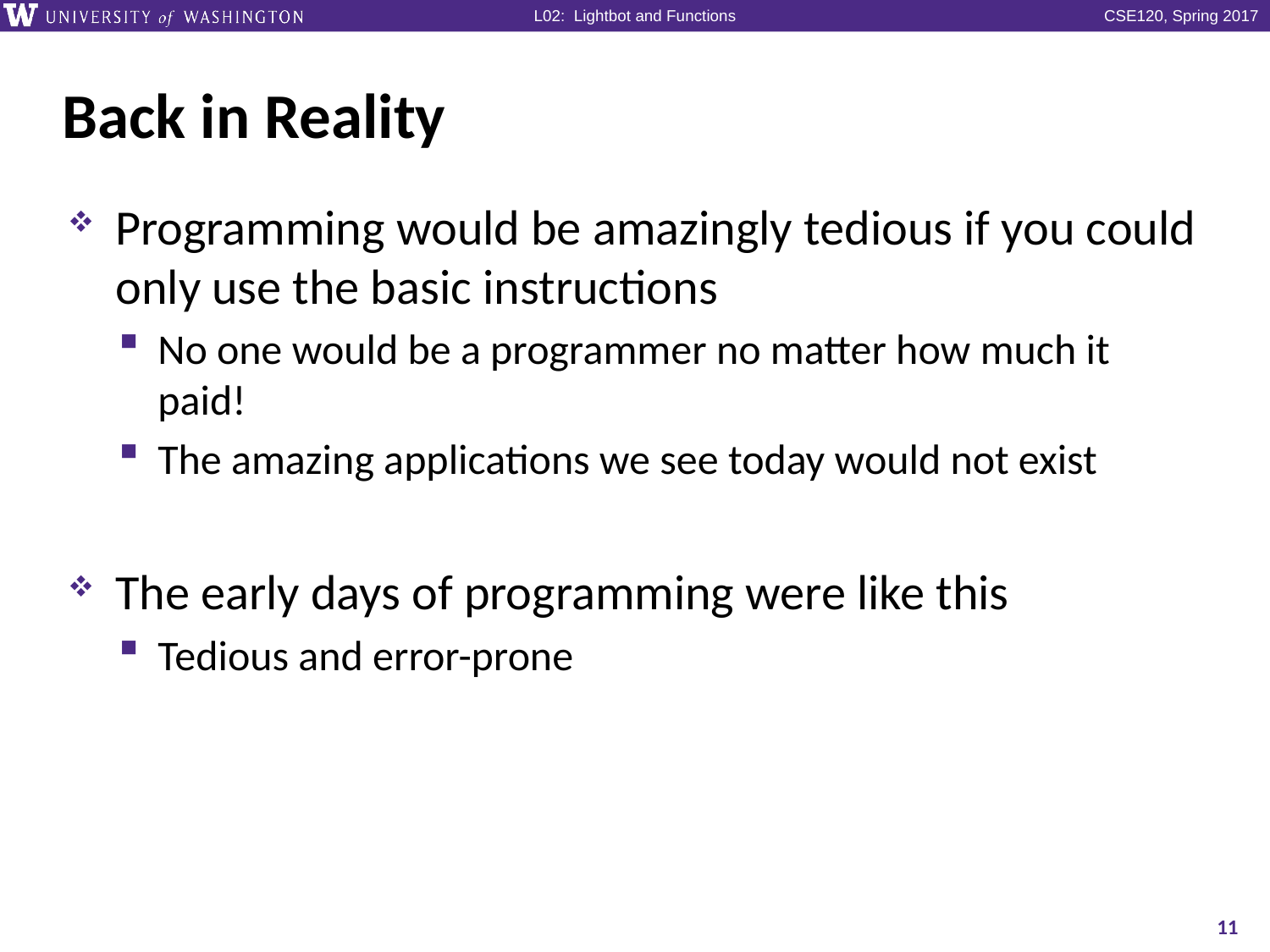

# Back in Reality
Programming would be amazingly tedious if you could only use the basic instructions
No one would be a programmer no matter how much it paid!
The amazing applications we see today would not exist

The early days of programming were like this
Tedious and error-prone
11